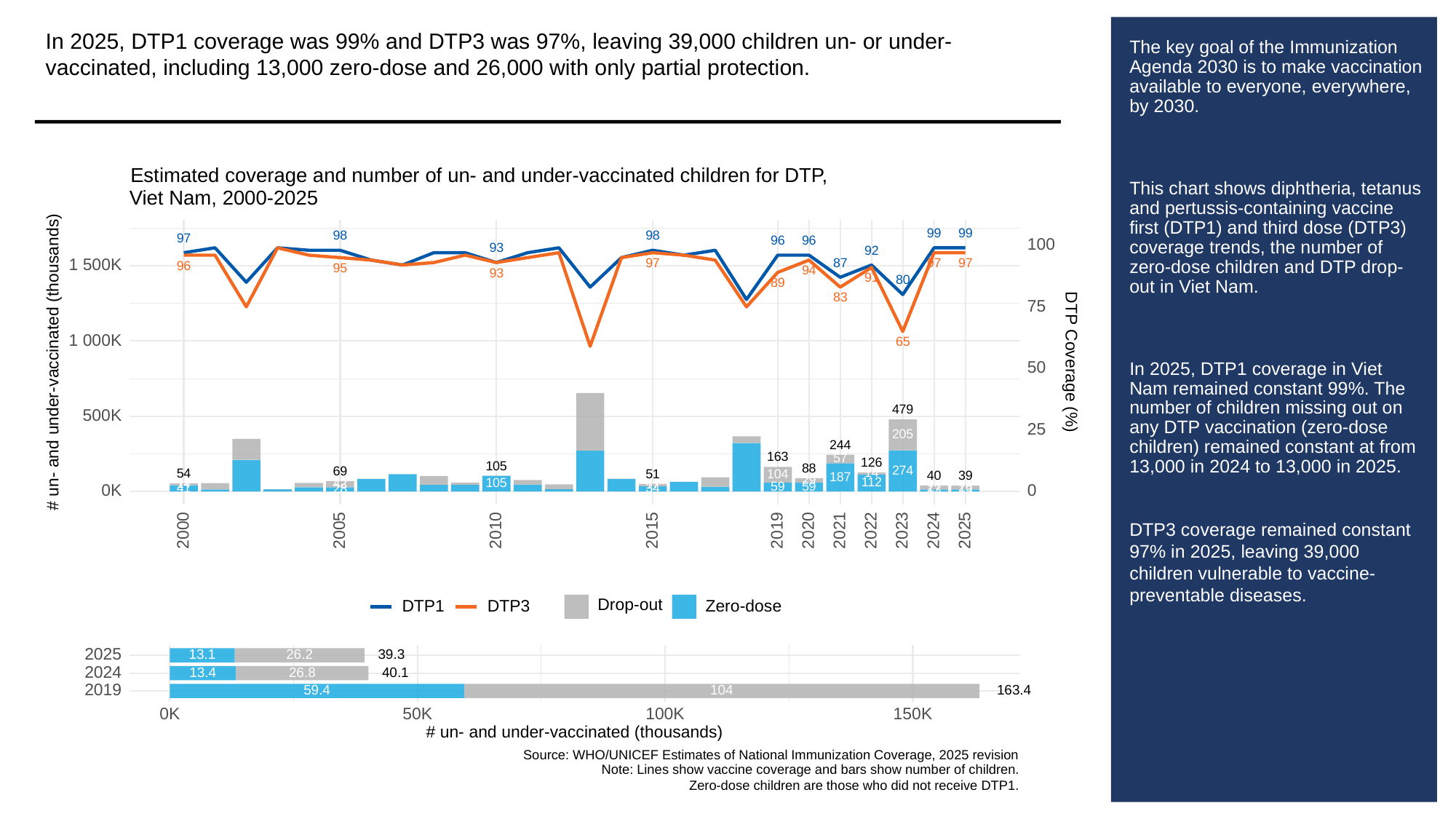

In 2025, DTP1 coverage was 99% and DTP3 was 97%, leaving 39,000 children un- or under-vaccinated, including 13,000 zero-dose and 26,000 with only partial protection.
# The key goal of the Immunization Agenda 2030 is to make vaccination available to everyone, everywhere, by 2030.

This chart shows diphtheria, tetanus and pertussis-containing vaccine first (DTP1) and third dose (DTP3) coverage trends, the number of zero-dose children and DTP drop-out in Viet Nam.

In 2025, DTP1 coverage in Viet Nam remained constant 99%. The number of children missing out on any DTP vaccination (zero-dose children) remained constant at from 13,000 in 2024 to 13,000 in 2025.

DTP3 coverage remained constant 97% in 2025, leaving 39,000 children vulnerable to vaccine-preventable diseases.

Estimated coverage and number of un- and under-vaccinated children for DTP,
Viet Nam, 2000-2025

99
99
98
98
97
96
96
100
93
92

87
97
97
97
1 500K
96
95

94
93
91
80
89
83
75

1 000K
65

# un- and under-vaccinated (thousands)
DTP Coverage (%)
50

479
500K

25
205

244

163

57

126

105

88
274

69
14
54
51
104
40
39

187

29

112
105

42
14

17

59
59

26
27

41

34

28

0K
0

13
13

2023
2000
2005
2010
2015
2019
2020
2021
2022
2024
2025

Drop-out
DTP3
Zero-dose
DTP1

2025
13.1
39.3
26.2

2024
13.4
26.8
40.1

2019
163.4
59.4
104

0K
50K
100K
150K
# un- and under-vaccinated (thousands)
Source: WHO/UNICEF Estimates of National Immunization Coverage, 2025 revision
Note: Lines show vaccine coverage and bars show number of children.
Zero-dose children are those who did not receive DTP1.